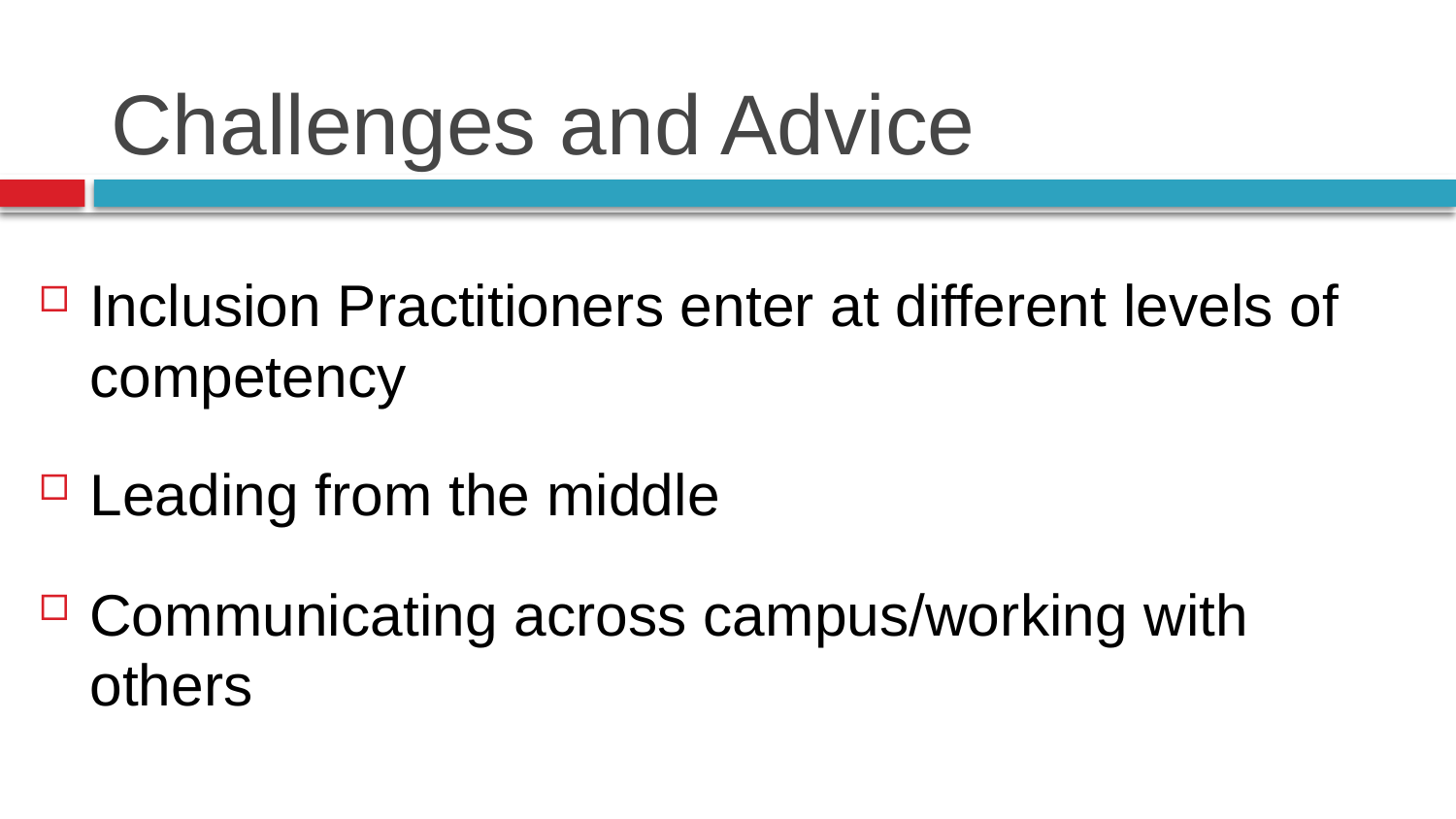

# Challenges and Advice

Inclusion Practitioners enter at different levels of competency

Leading from the middle

Communicating across campus/working with others